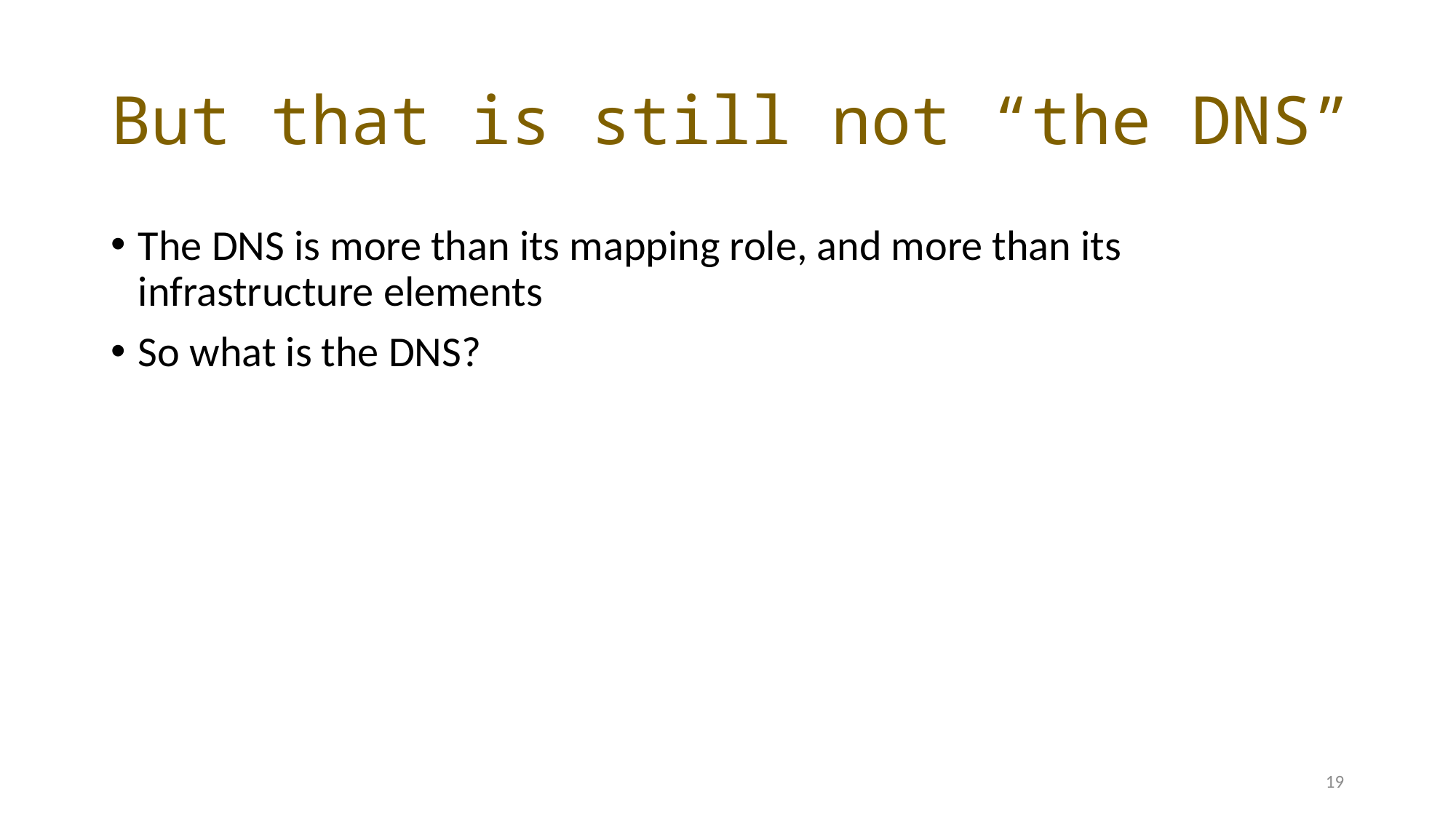

# But that is still not “the DNS”
The DNS is more than its mapping role, and more than its infrastructure elements
So what is the DNS?
19